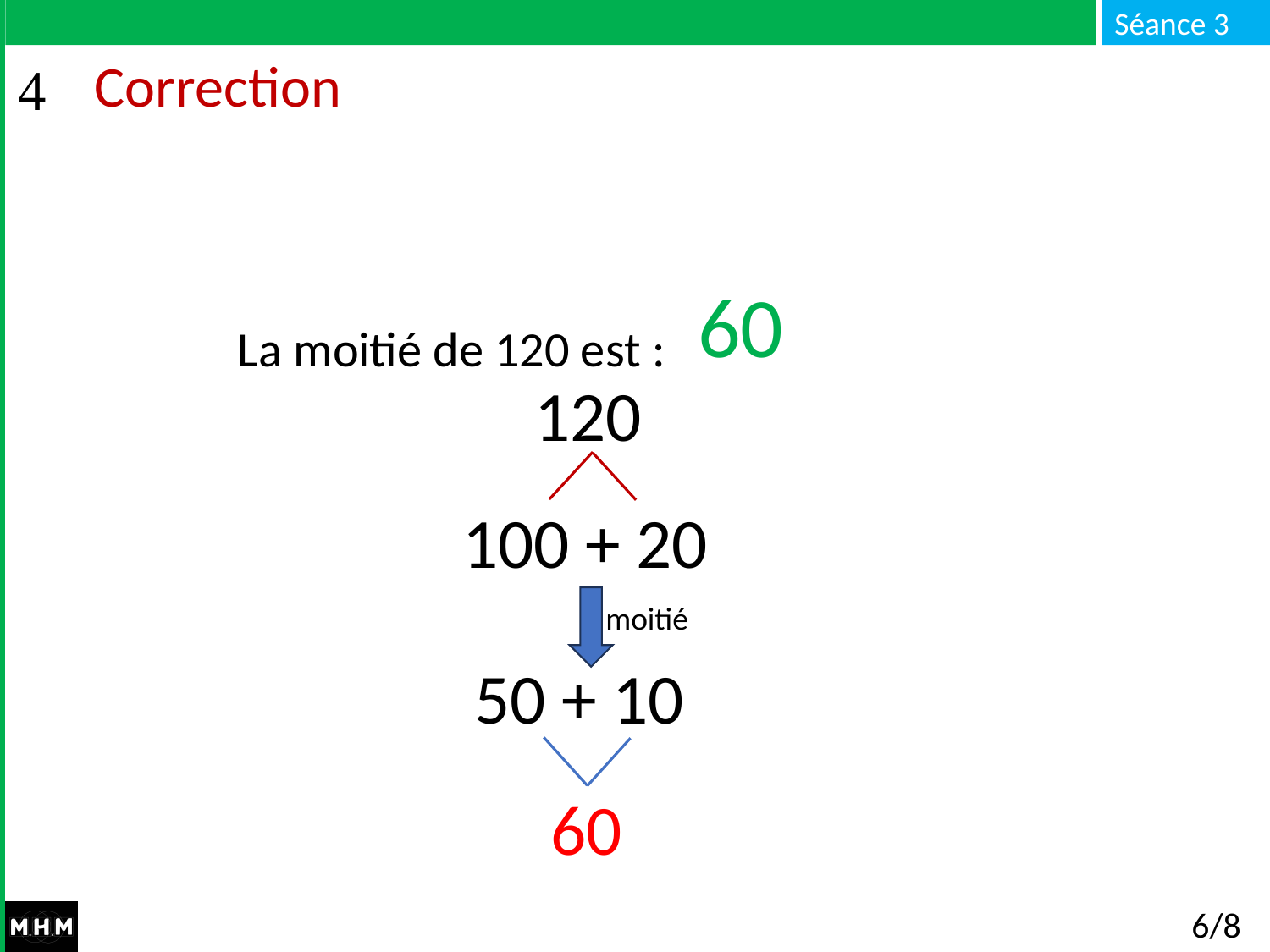

# Correction
La moitié de 120 est : …

60
120
100 + 20

moitié
50 + 10
60
6/8